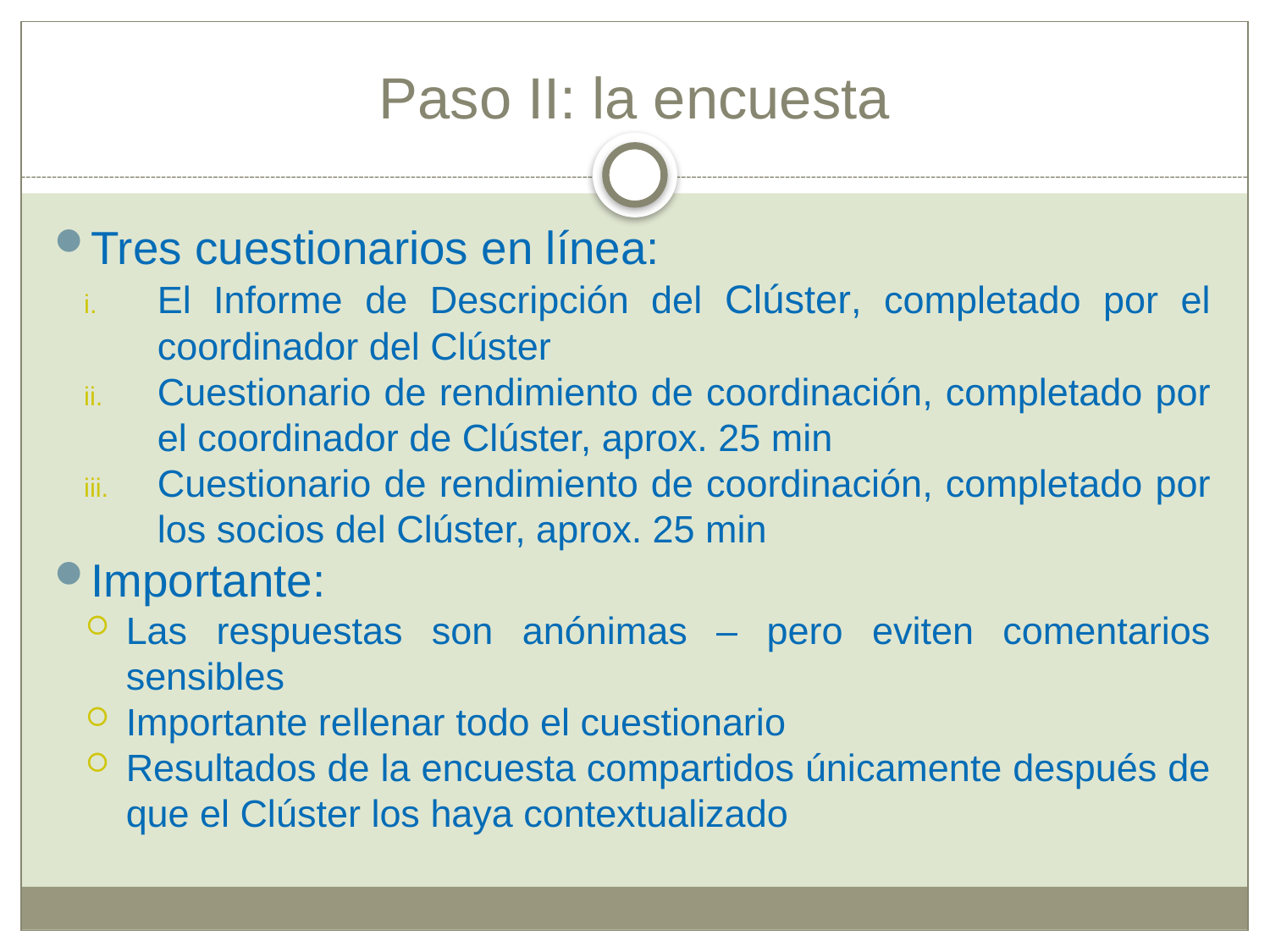

# Paso II: la encuesta
Tres cuestionarios en línea:
El Informe de Descripción del Clúster, completado por el coordinador del Clúster
Cuestionario de rendimiento de coordinación, completado por el coordinador de Clúster, aprox. 25 min
Cuestionario de rendimiento de coordinación, completado por los socios del Clúster, aprox. 25 min
Importante:
Las respuestas son anónimas – pero eviten comentarios sensibles
Importante rellenar todo el cuestionario
Resultados de la encuesta compartidos únicamente después de que el Clúster los haya contextualizado